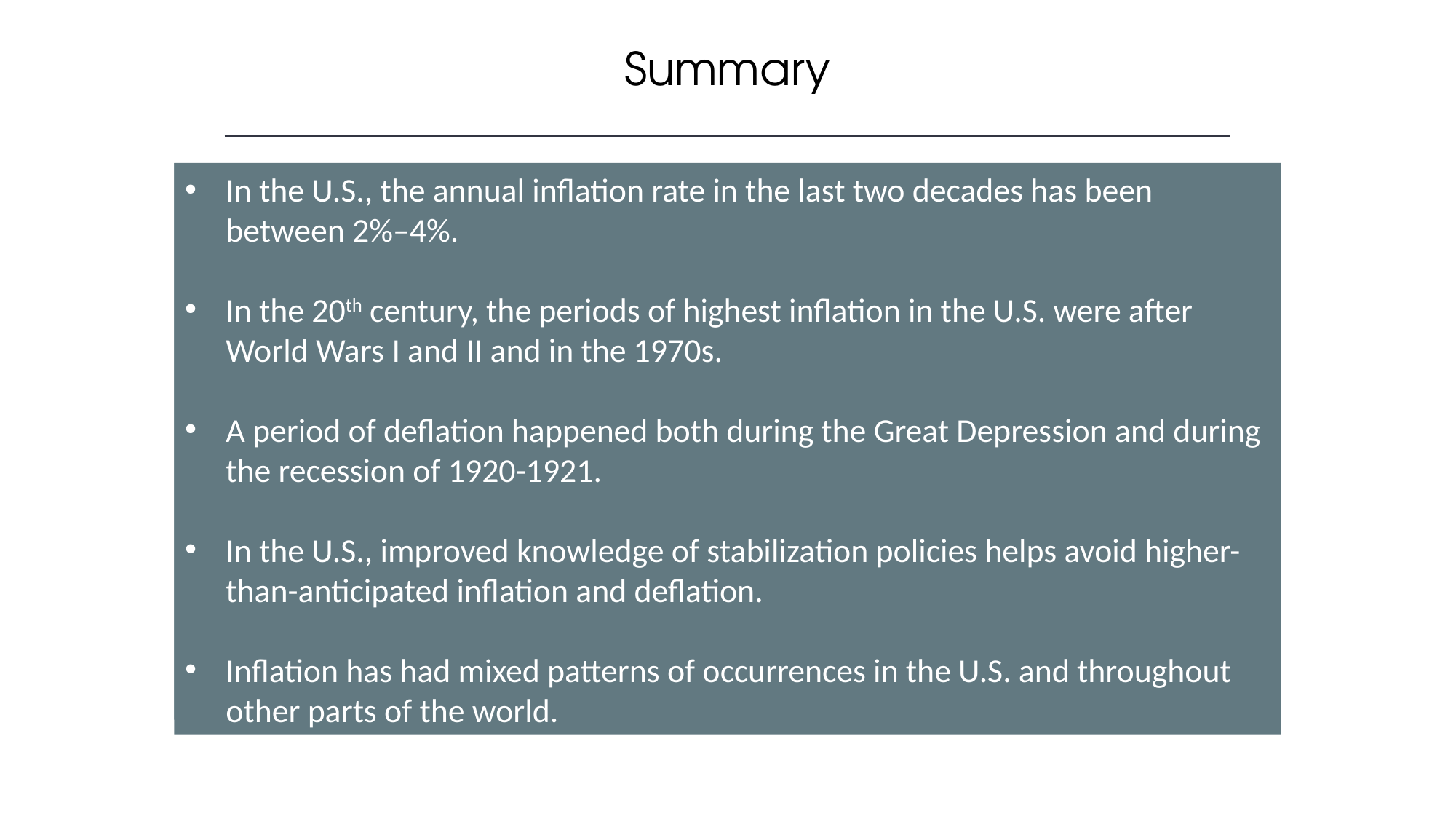

Summary
HAWKES LEARNING

In the U.S., the annual inflation rate in the last two decades has been between 2%–4%.

In the 20th century, the periods of highest inflation in the U.S. were after World Wars I and II and in the 1970s.

A period of deflation happened both during the Great Depression and during the recession of 1920-1921.

In the U.S., improved knowledge of stabilization policies helps avoid higher-than-anticipated inflation and deflation.

Inflation has had mixed patterns of occurrences in the U.S. and throughout other parts of the world.